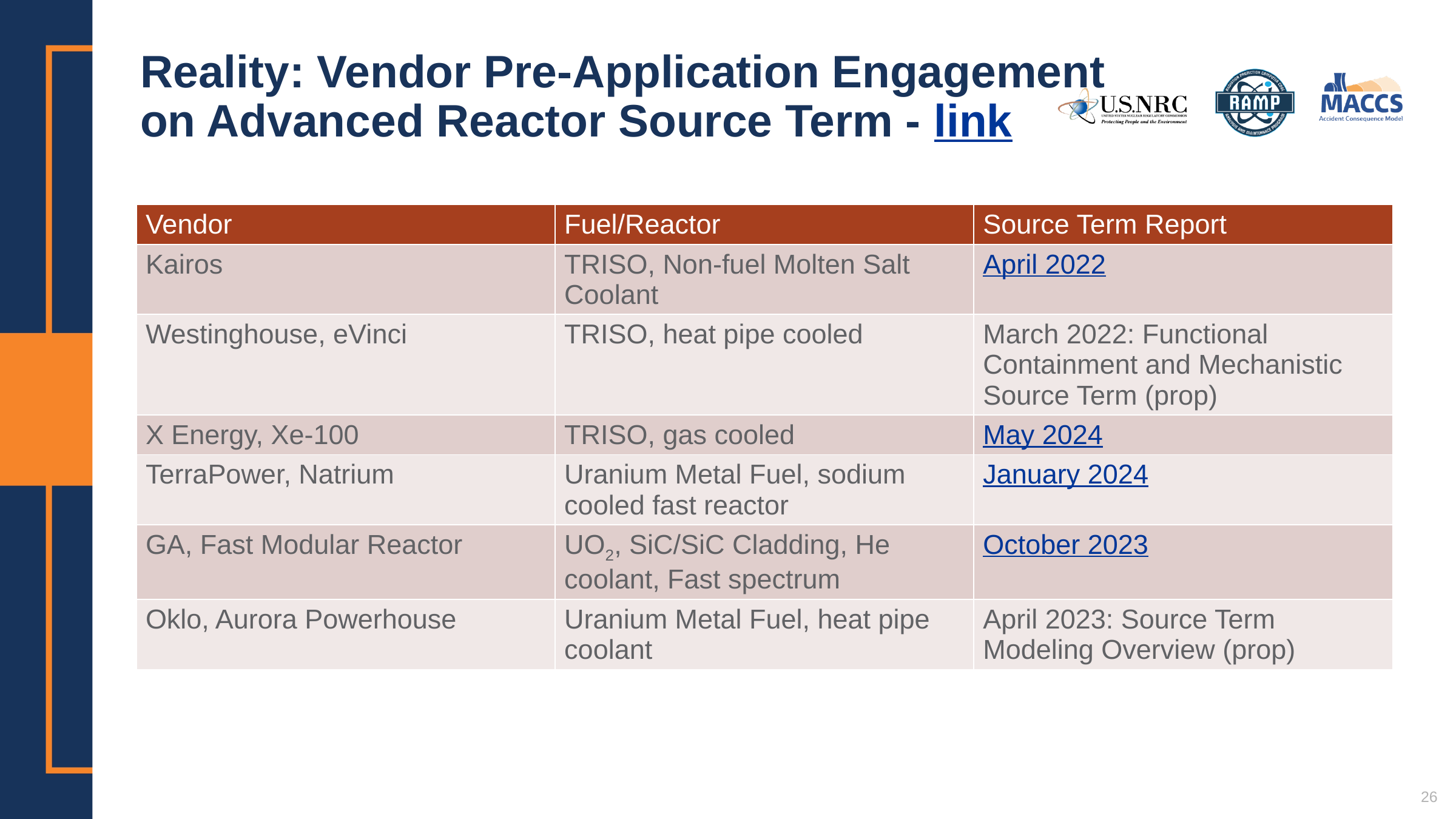

# Reality: Vendor Pre-Application Engagement on Advanced Reactor Source Term - link
| Vendor | Fuel/Reactor | Source Term Report |
| --- | --- | --- |
| Kairos | TRISO, Non-fuel Molten Salt Coolant | April 2022 |
| Westinghouse, eVinci | TRISO, heat pipe cooled | March 2022: Functional Containment and Mechanistic Source Term (prop) |
| X Energy, Xe-100 | TRISO, gas cooled | May 2024 |
| TerraPower, Natrium | Uranium Metal Fuel, sodium cooled fast reactor | January 2024 |
| GA, Fast Modular Reactor | UO2, SiC/SiC Cladding, He coolant, Fast spectrum | October 2023 |
| Oklo, Aurora Powerhouse | Uranium Metal Fuel, heat pipe coolant | April 2023: Source Term Modeling Overview (prop) |
26